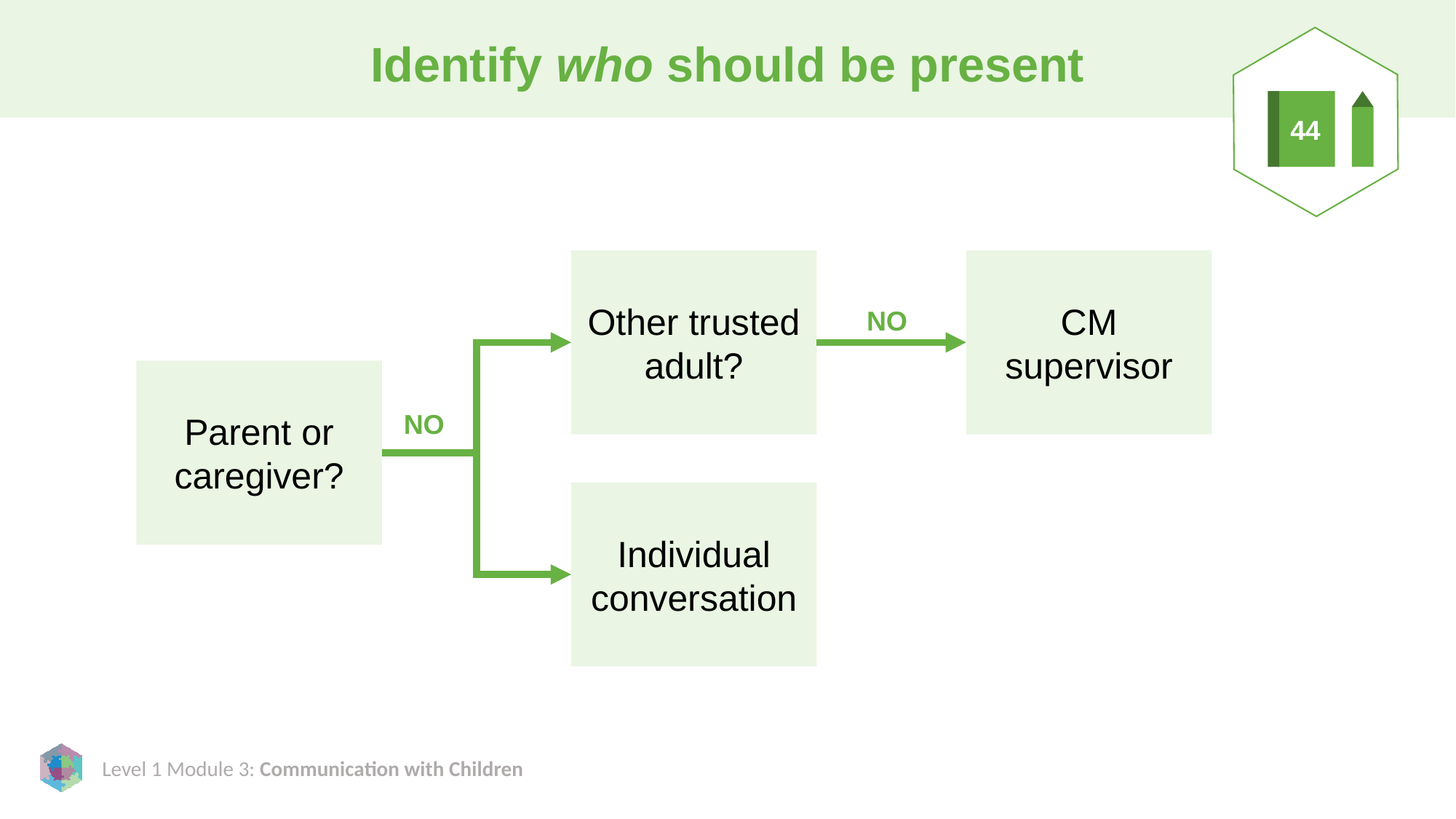

# Identify who should be present

44

Other trusted adult?
CM supervisor
NO
Parent or caregiver?
NO
Individual conversation